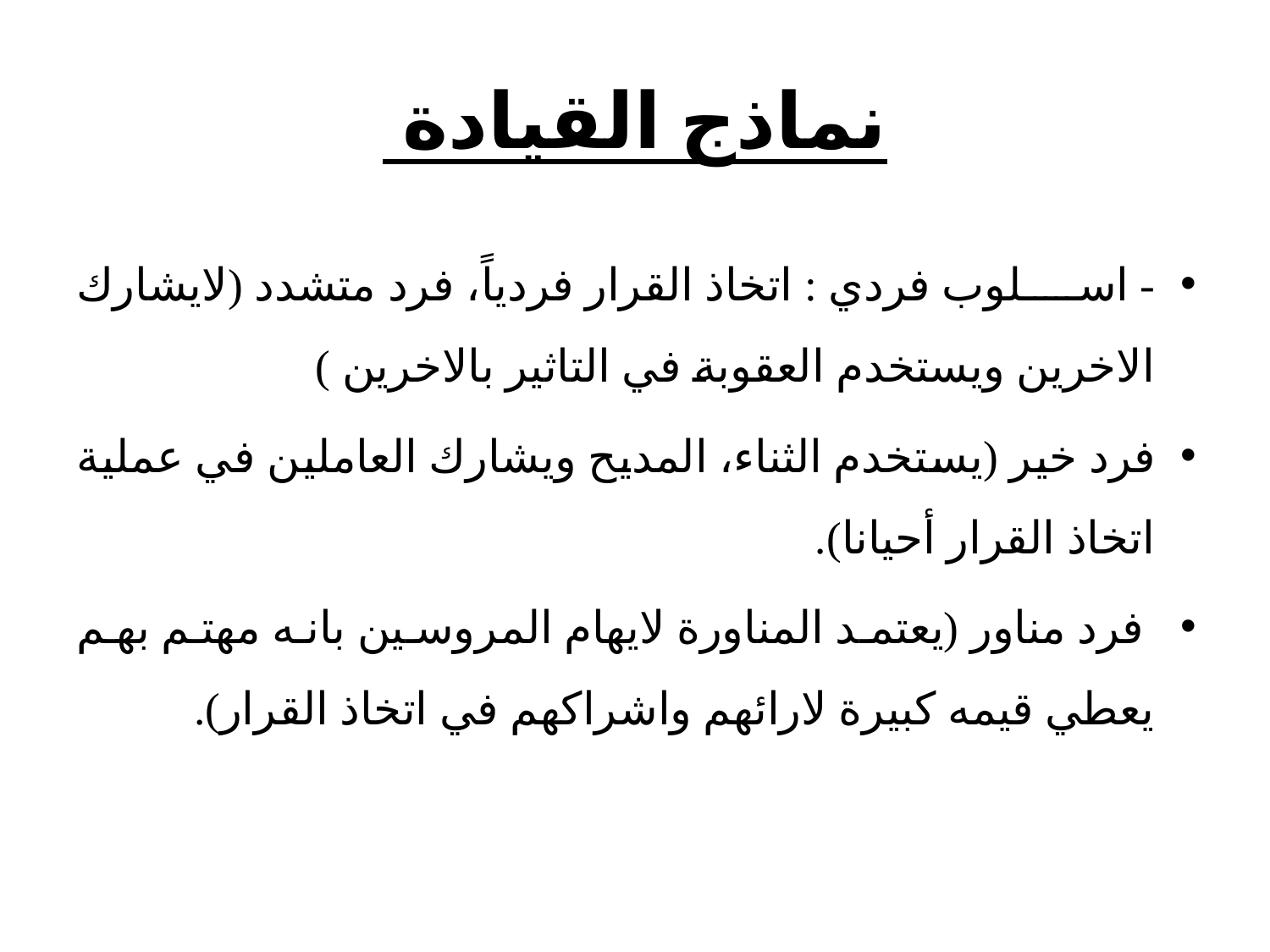

# نماذج القيادة
- اسلوب فردي : اتخاذ القرار فردياً، فرد متشدد (لايشارك الاخرين ويستخدم العقوبة في التاثير بالاخرين )
فرد خير (يستخدم الثناء، المديح ويشارك العاملين في عملية اتخاذ القرار أحيانا).
 فرد مناور (يعتمد المناورة لايهام المروسين بانه مهتم بهم يعطي قيمه كبيرة لارائهم واشراكهم في اتخاذ القرار).